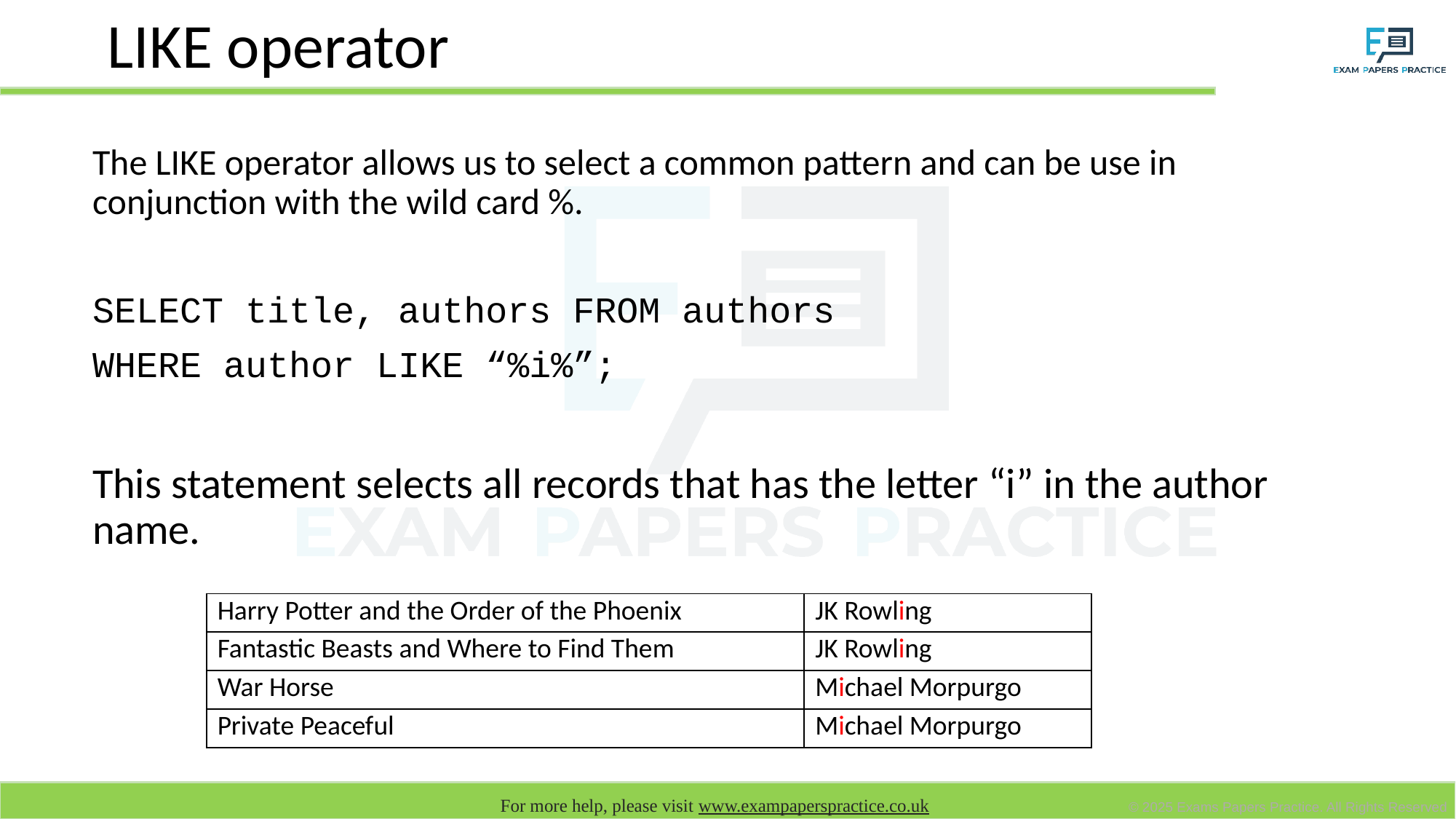

# LIKE operator
The LIKE operator allows us to select a common pattern and can be use in conjunction with the wild card %.

SELECT title, authors FROM authors
WHERE author LIKE “%i%”;

This statement selects all records that has the letter “i” in the author name.

| Harry Potter and the Order of the Phoenix | JK Rowling |
| --- | --- |
| Fantastic Beasts and Where to Find Them | JK Rowling |
| War Horse | Michael Morpurgo |
| Private Peaceful | Michael Morpurgo |